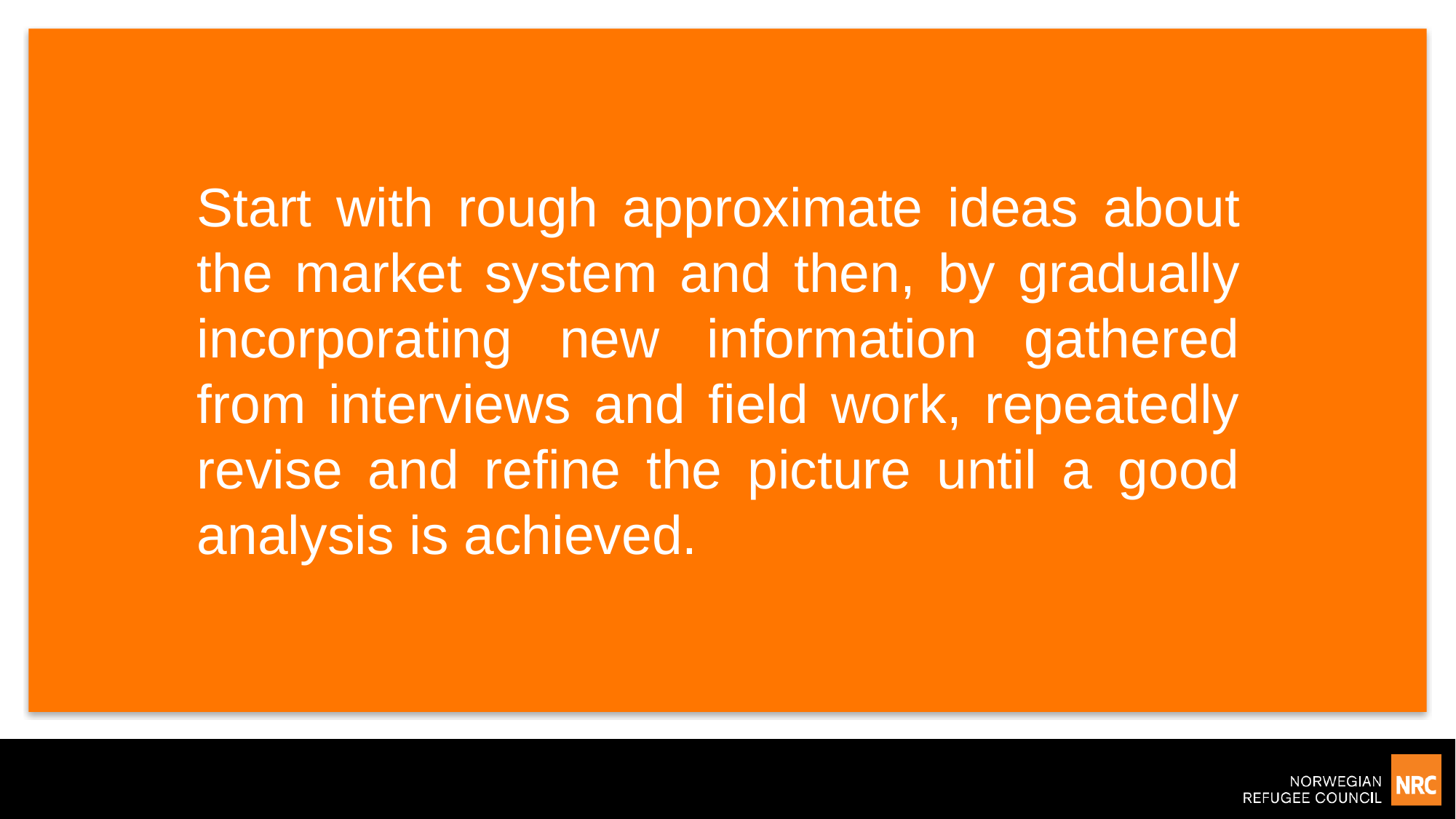

Start with rough approximate ideas about the market system and then, by gradually incorporating new information gathered from interviews and field work, repeatedly revise and refine the picture until a good analysis is achieved.